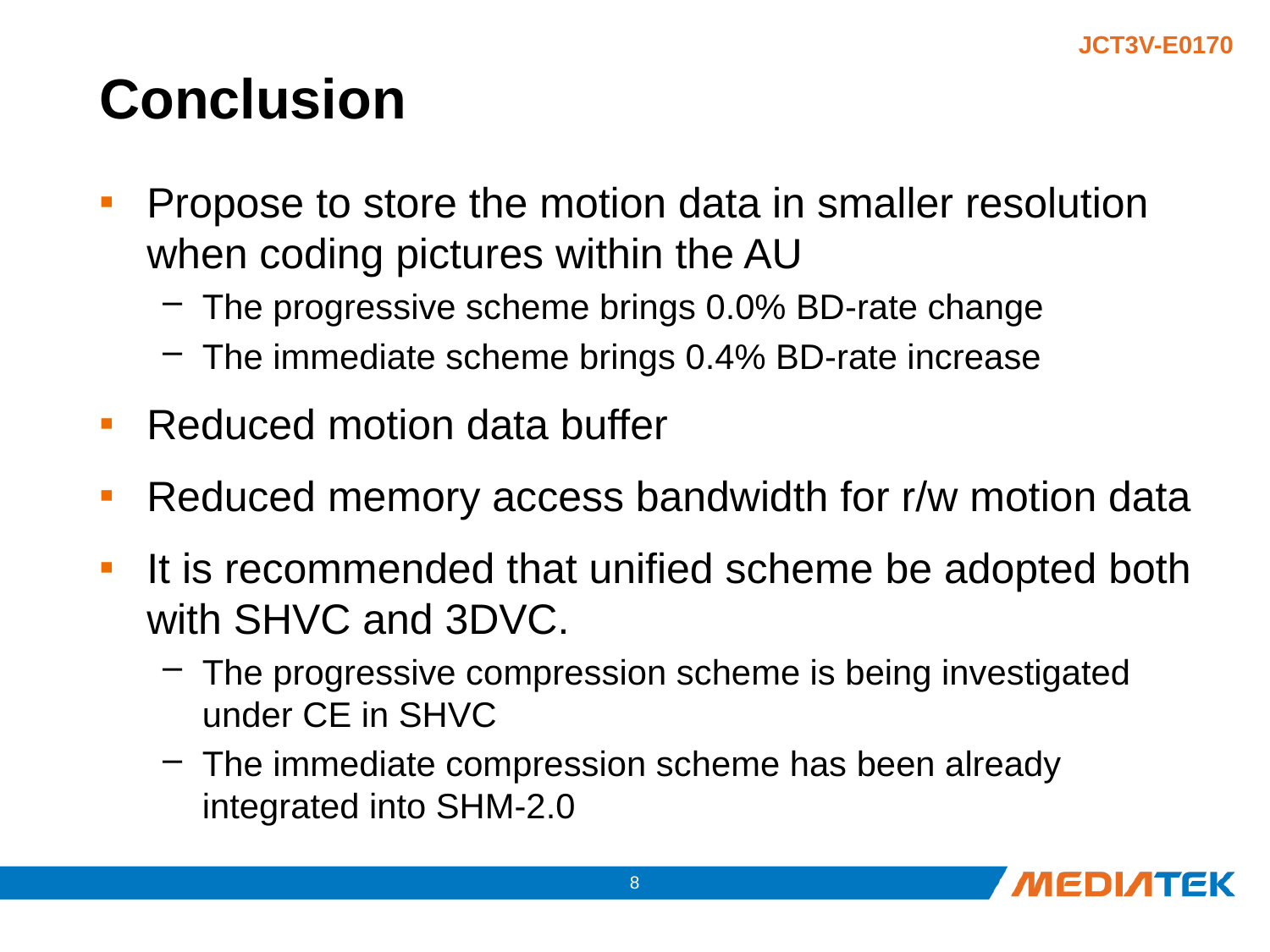

# Conclusion
Propose to store the motion data in smaller resolution when coding pictures within the AU
The progressive scheme brings 0.0% BD-rate change
The immediate scheme brings 0.4% BD-rate increase
Reduced motion data buffer
Reduced memory access bandwidth for r/w motion data
It is recommended that unified scheme be adopted both with SHVC and 3DVC.
The progressive compression scheme is being investigated under CE in SHVC
The immediate compression scheme has been already integrated into SHM-2.0

8